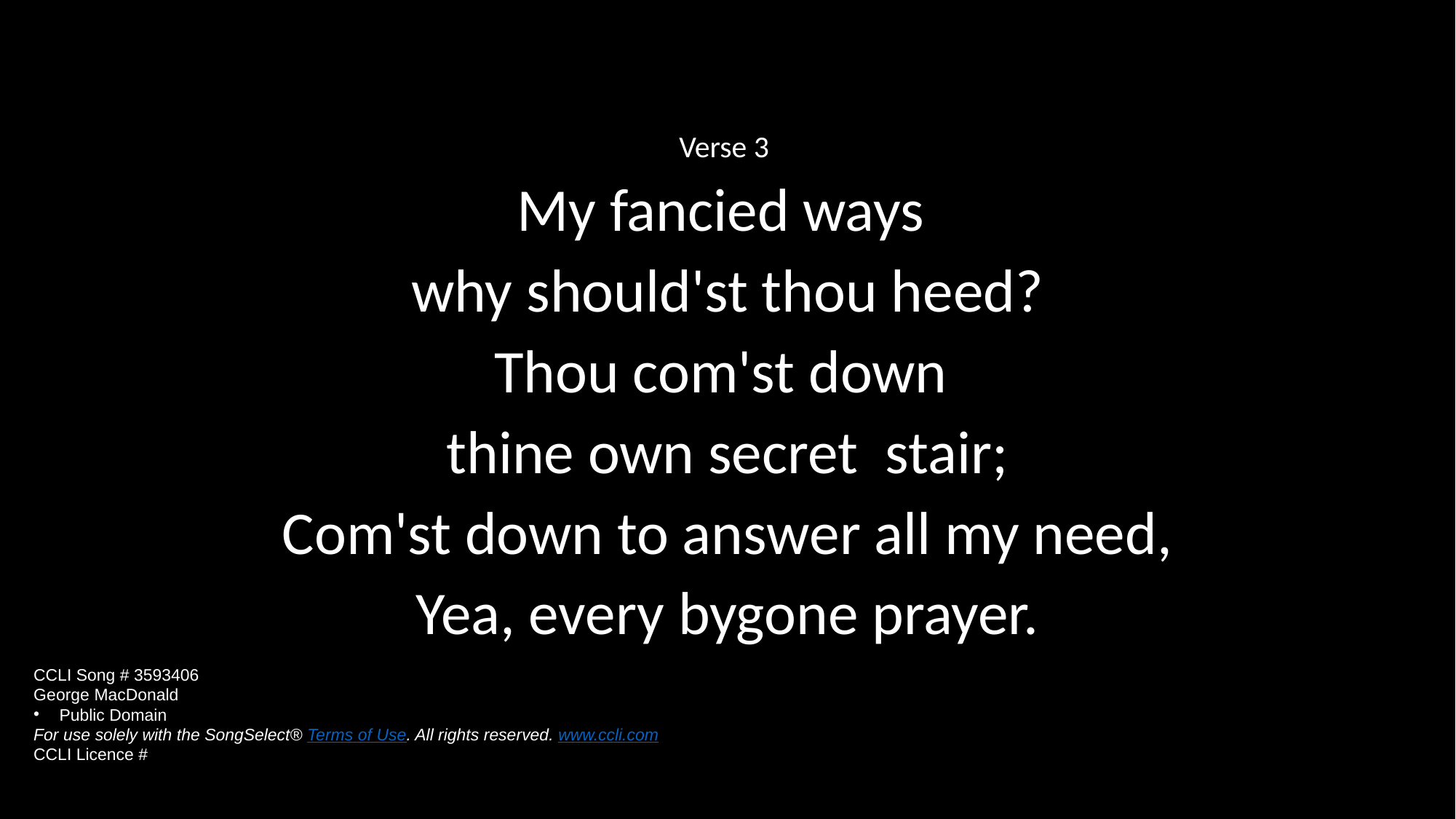

Verse 3
My fancied ways
why should'st thou heed?
Thou com'st down
thine own secret  stair;
Com'st down to answer all my need,
Yea, every bygone prayer.
CCLI Song # 3593406
George MacDonald
Public Domain
For use solely with the SongSelect® Terms of Use. All rights reserved. www.ccli.com
CCLI Licence #